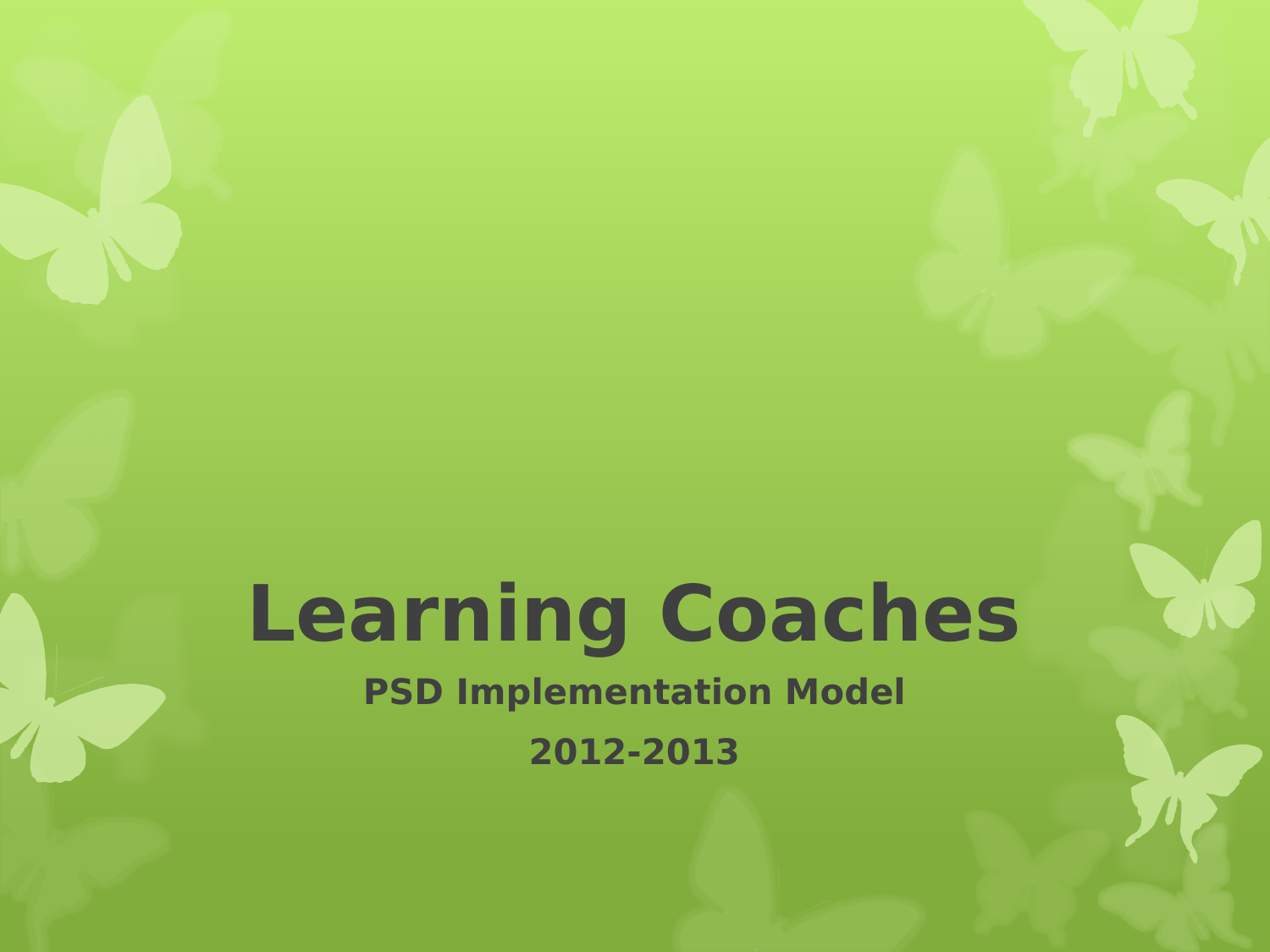

# Learning Coaches
PSD Implementation Model
2012-2013